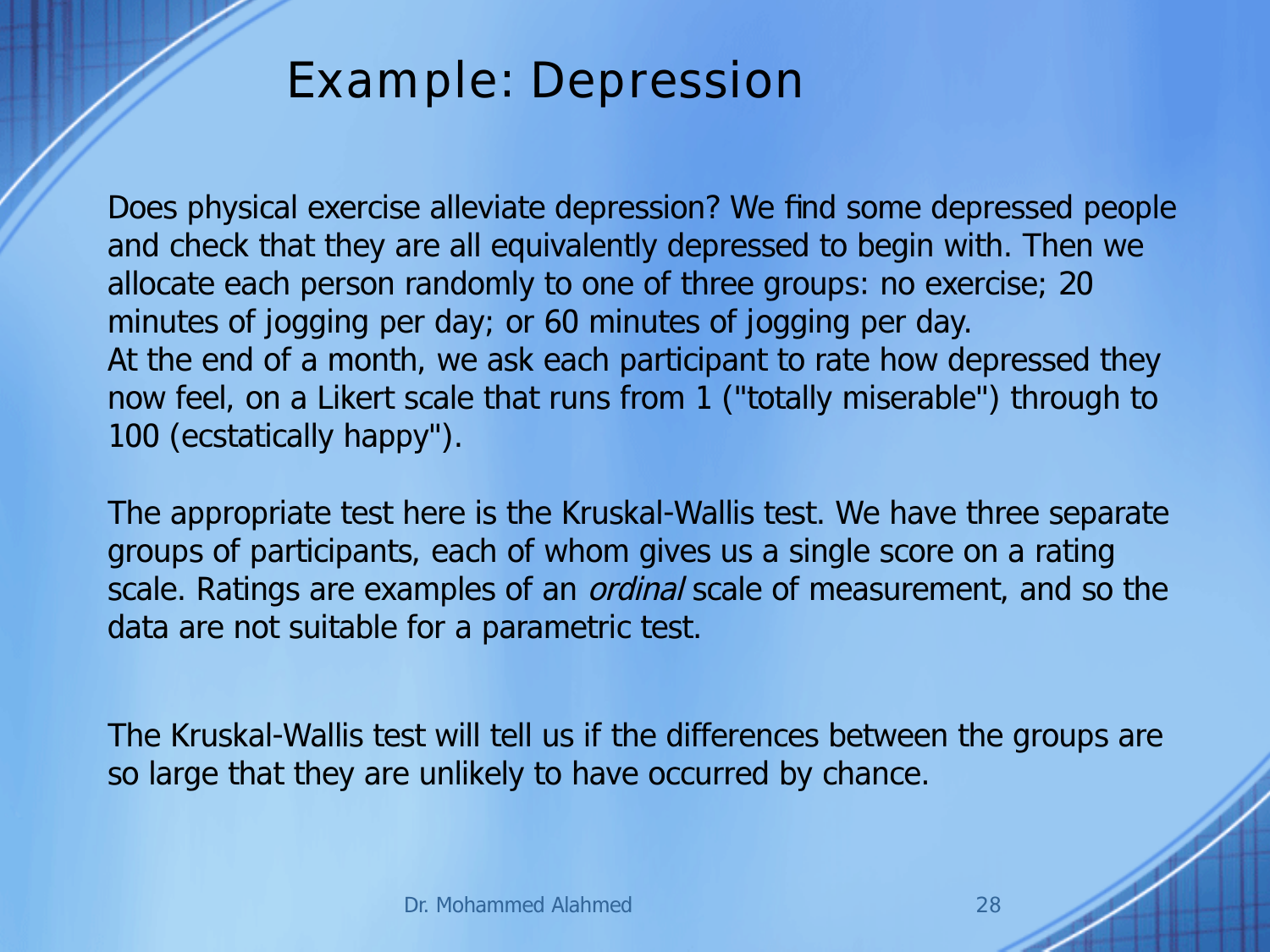

Example: Depression
Does physical exercise alleviate depression? We find some depressed people
and check that they are all equivalently depressed to begin with. Then we allocate each person randomly to one of three groups: no exercise; 20 minutes of jogging per day; or 60 minutes of jogging per day.
At the end of a month, we ask each participant to rate how depressed they now feel, on a Likert scale that runs from 1 ("totally miserable") through to 100 (ecstatically happy").
The appropriate test here is the Kruskal-Wallis test. We have three separate
groups of participants, each of whom gives us a single score on a rating scale. Ratings are examples of an ordinal scale of measurement, and so the data are not suitable for a parametric test.
The Kruskal-Wallis test will tell us if the differences between the groups are
so large that they are unlikely to have occurred by chance.
Dr. Mohammed Alahmed
28